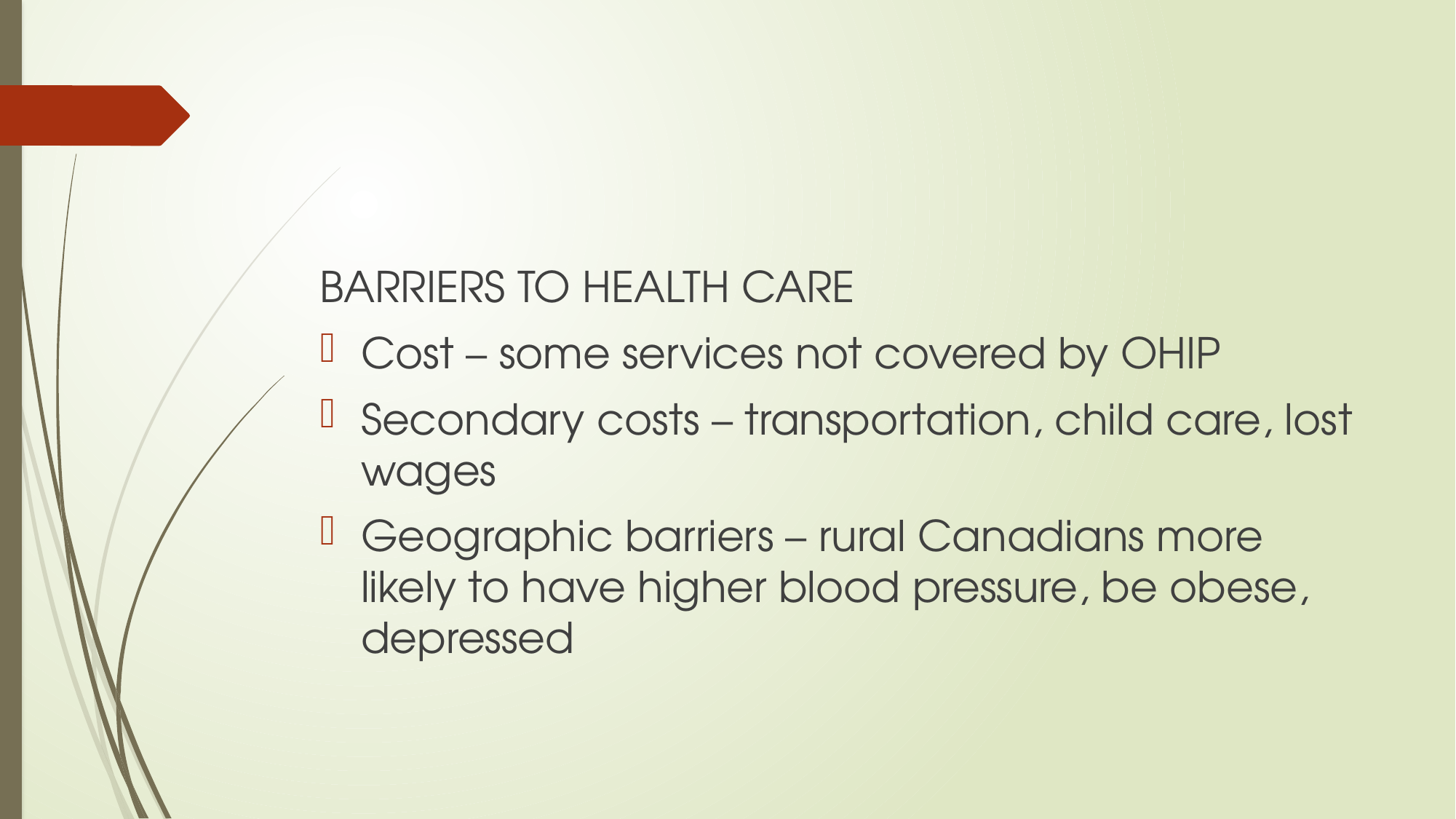

#
BARRIERS TO HEALTH CARE
Cost – some services not covered by OHIP
Secondary costs – transportation, child care, lost wages
Geographic barriers – rural Canadians more likely to have higher blood pressure, be obese, depressed